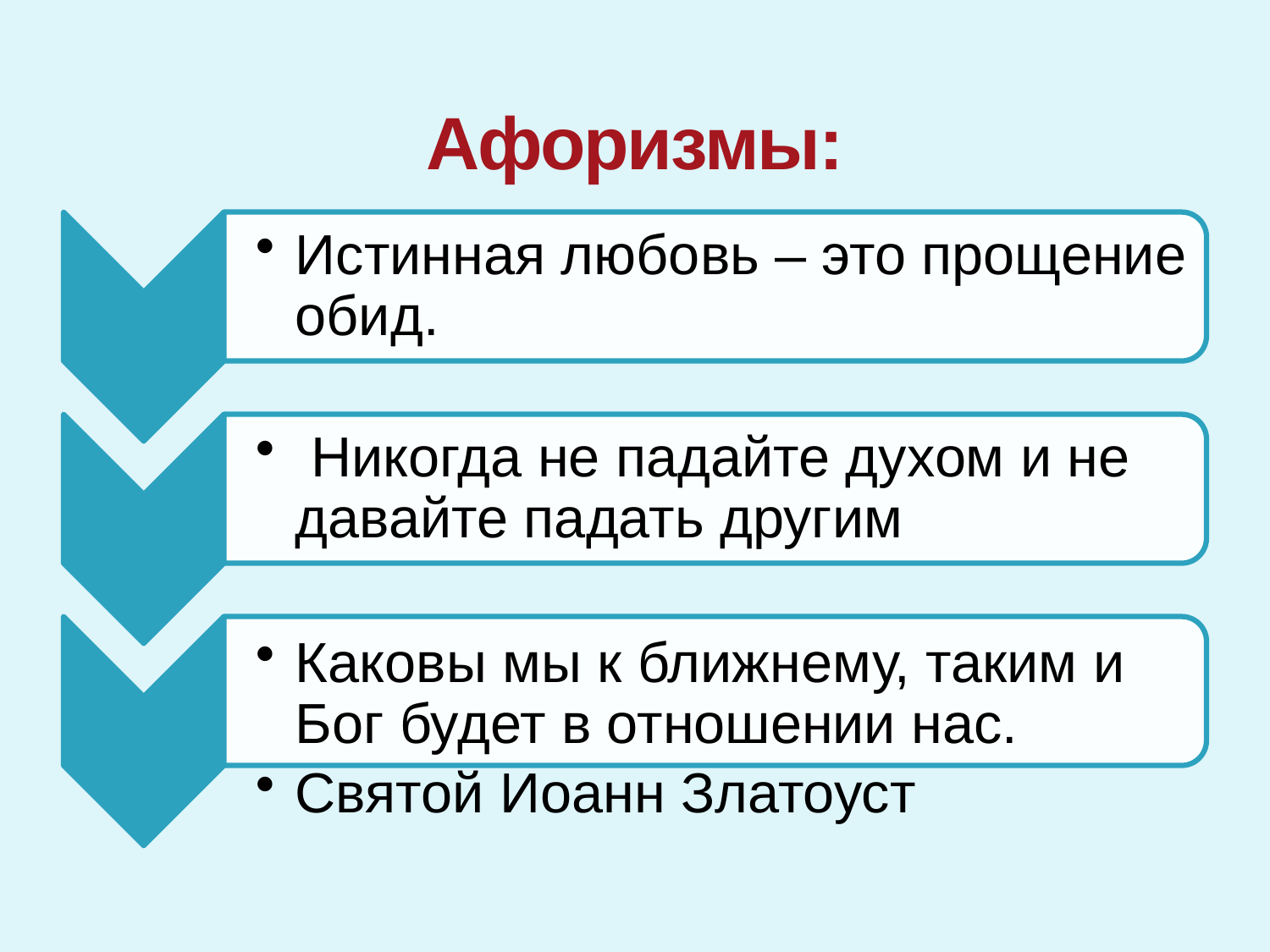

# Афоризмы:

Истинная любовь – это прощение обид.

 Никогда не падайте духом и не давайте падать другим

Каковы мы к ближнему, таким и Бог будет в отношении нас.
Святой Иоанн Златоуст